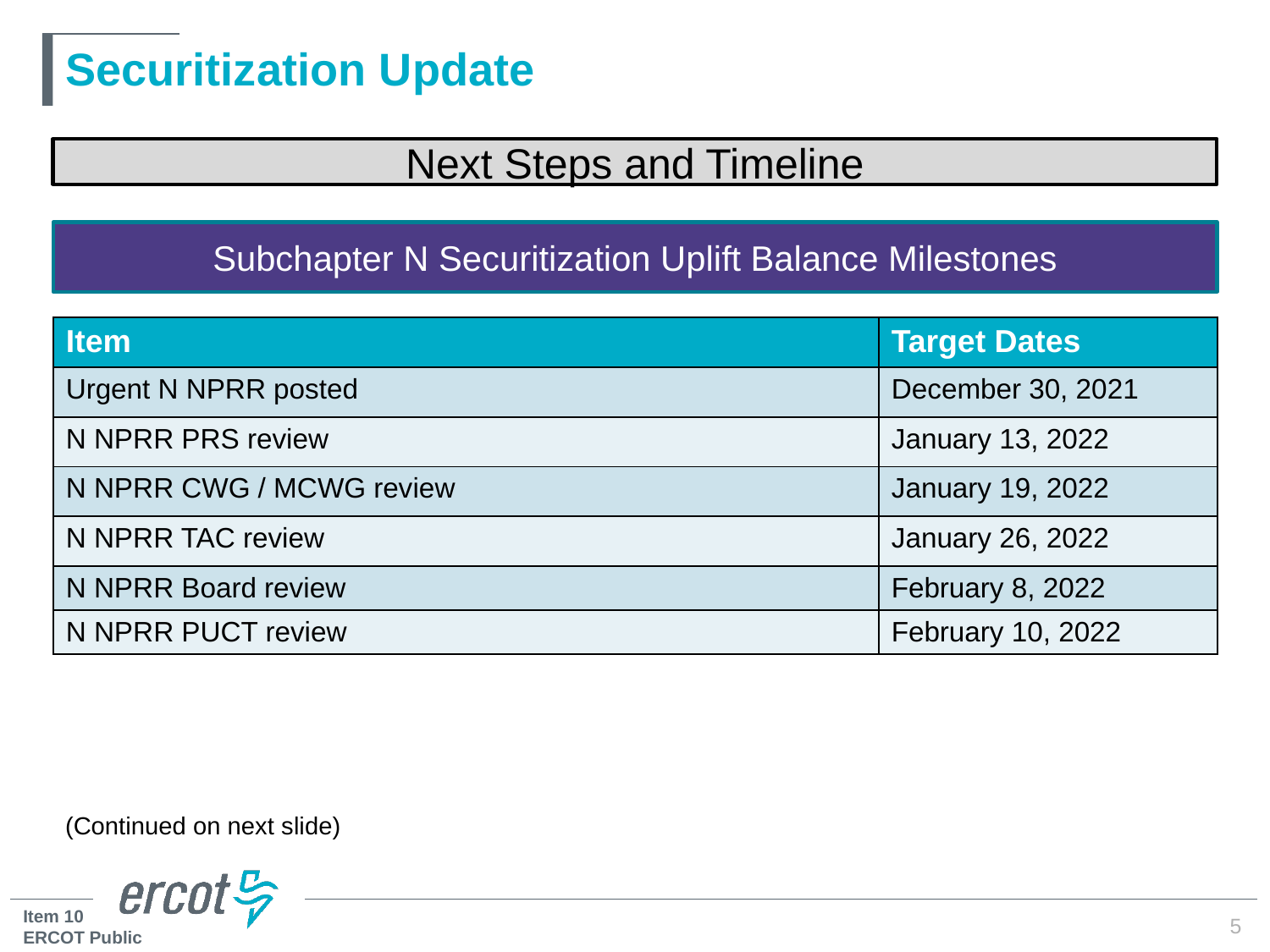

# Securitization Update
Next Steps and Timeline
Subchapter N Securitization Uplift Balance Milestones
| Item | Target Dates |
| --- | --- |
| Urgent N NPRR posted | December 30, 2021 |
| N NPRR PRS review | January 13, 2022 |
| N NPRR CWG / MCWG review | January 19, 2022 |
| N NPRR TAC review | January 26, 2022 |
| N NPRR Board review | February 8, 2022 |
| N NPRR PUCT review | February 10, 2022 |
(Continued on next slide)
5